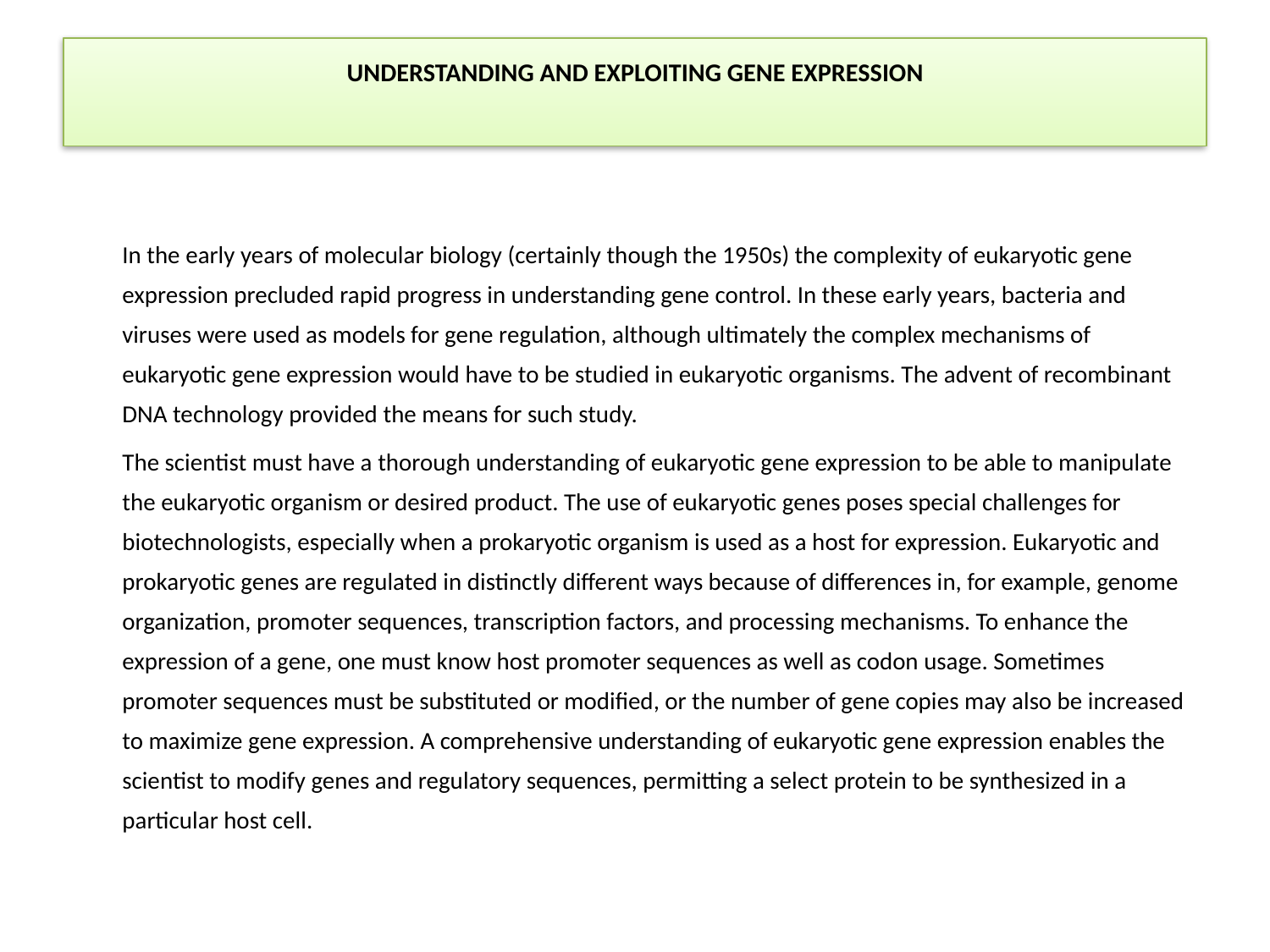

# UNDERSTANDING AND EXPLOITING GENE EXPRESSION
		In the early years of molecular biology (certainly though the 1950s) the complexity of eukaryotic gene  expression precluded rapid progress in understanding gene control. In these early years, bacteria and viruses were used as models for gene regulation, although ultimately the complex mechanisms of eukaryotic gene expression would have to be studied in eukaryotic organisms. The advent of recombinant DNA technology provided the means for such study.
		The scientist must have a thorough understanding of eukaryotic gene expression to be able to manipulate the eukaryotic organism or desired product. The use of eukaryotic genes poses special challenges for biotechnologists, especially when a prokaryotic organism is used as a host for expression. Eukaryotic and prokaryotic genes are regulated in distinctly different ways because of differences in, for example, genome organization, promoter sequences, transcription factors, and processing mechanisms. To enhance the expression of a gene, one must know host promoter sequences as well as codon usage. Sometimes promoter sequences must be substituted or modified, or the number of gene copies may also be increased to maximize gene expression. A comprehensive understanding of eukaryotic gene expression enables the scientist to modify genes and regulatory sequences, permitting a select protein to be synthesized in a particular host cell.